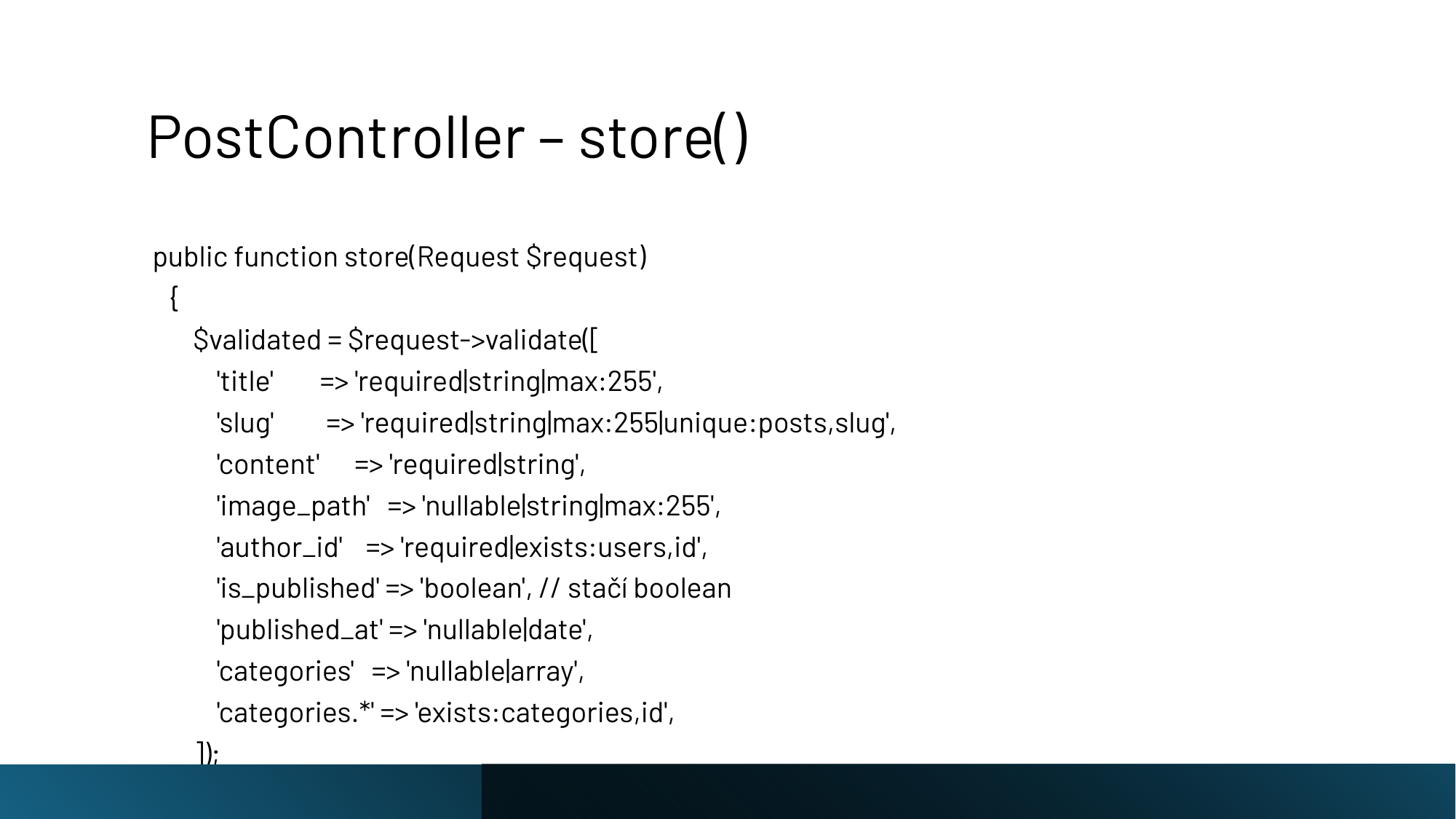

# PostController – store()
 public function store(Request $request)
    {
        $validated = $request->validate([
            'title'        => 'required|string|max:255',
            'slug'         => 'required|string|max:255|unique:posts,slug',
            'content'      => 'required|string',
            'image_path'   => 'nullable|string|max:255',
            'author_id'    => 'required|exists:users,id',
            'is_published' => 'boolean', // stačí boolean
            'published_at' => 'nullable|date',
            'categories'   => 'nullable|array',
            'categories.*' => 'exists:categories,id',
        ]);